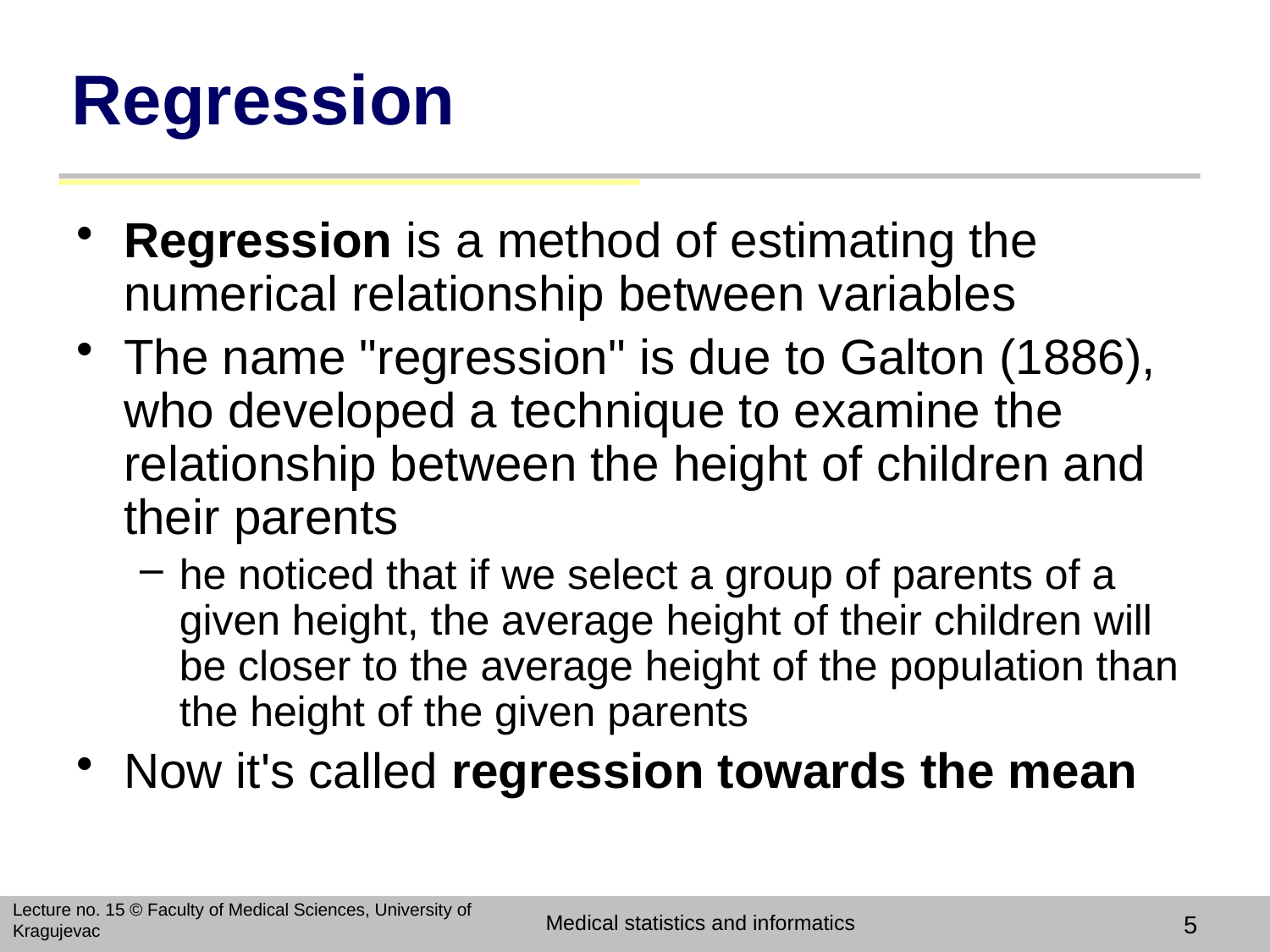

# Regression
Regression is a method of estimating the numerical relationship between variables
The name "regression" is due to Galton (1886), who developed a technique to examine the relationship between the height of children and their parents
he noticed that if we select a group of parents of a given height, the average height of their children will be closer to the average height of the population than the height of the given parents
Now it's called regression towards the mean
Lecture no. 15 © Faculty of Medical Sciences, University of Kragujevac
Medical statistics and informatics
5